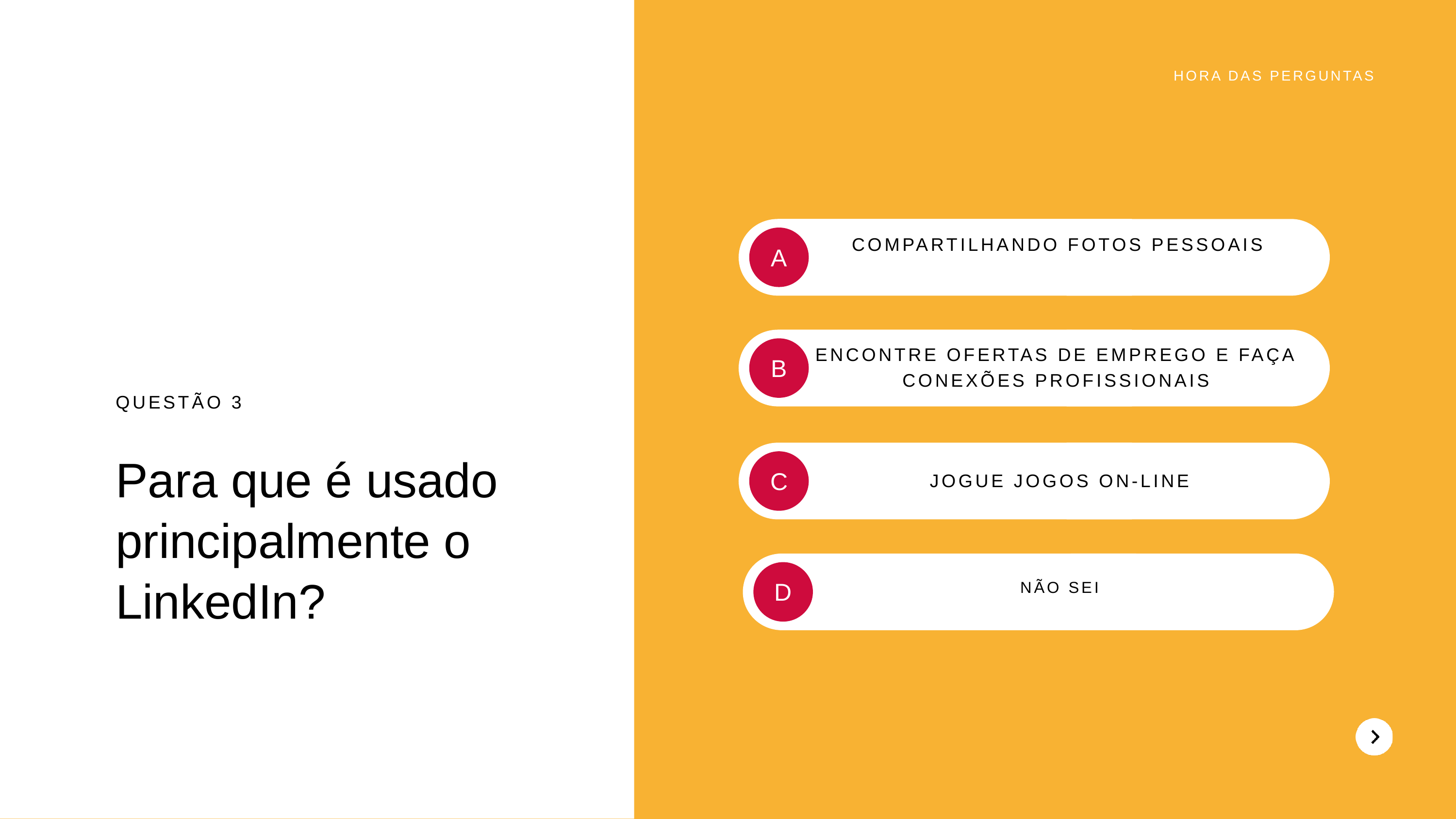

HORA DAS PERGUNTAS

COMPARTILHANDO FOTOS PESSOAIS
A

ENCONTRE OFERTAS DE EMPREGO E FAÇA CONEXÕES PROFISSIONAIS
B
QUESTÃO 3
Para que é usado principalmente o LinkedIn?

C
JOGUE JOGOS ON-LINE

D
NÃO SEI